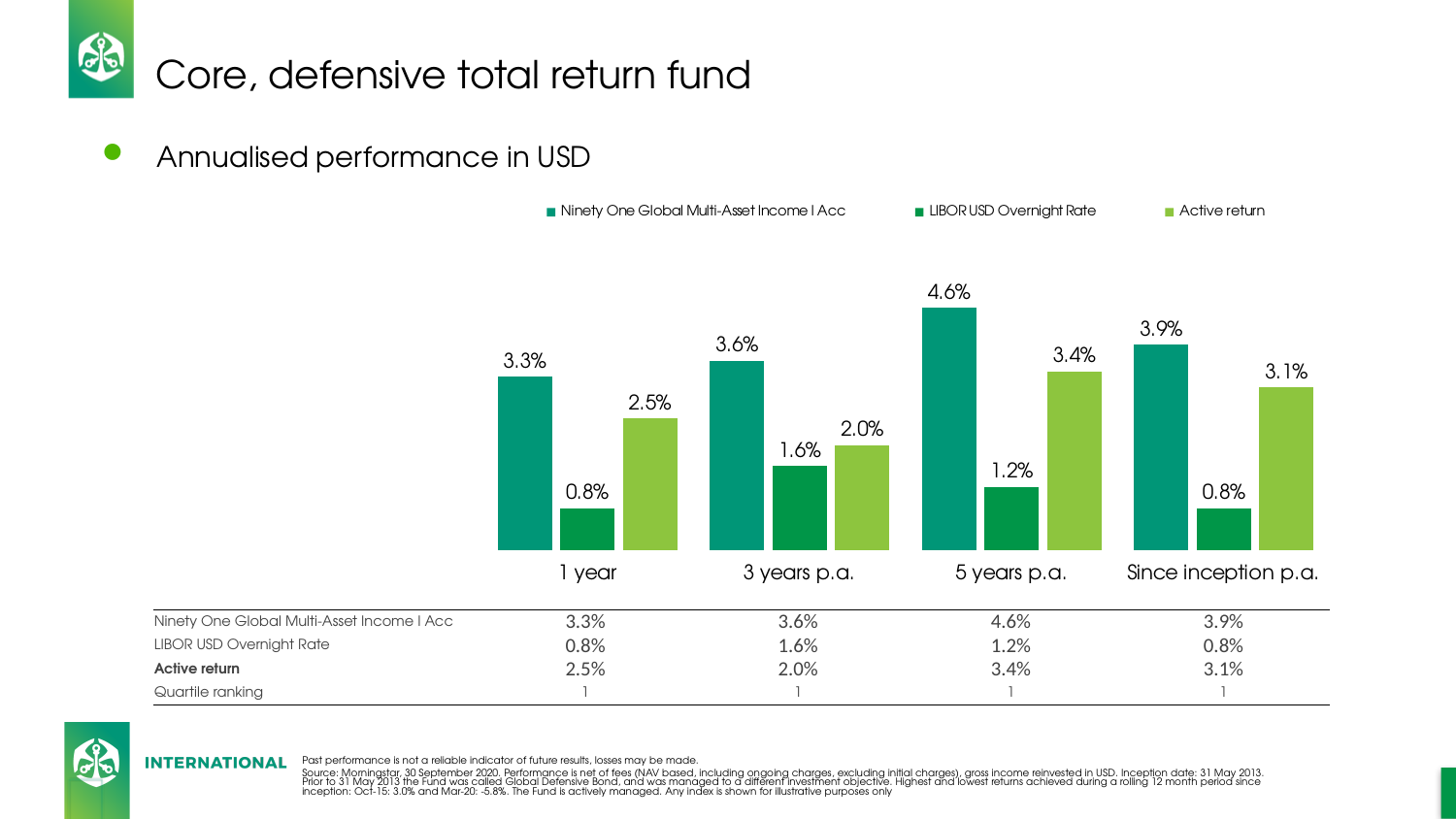

# Core, defensive total return fund
Annualised performance in USD

### Chart

| Category | Ninety One Global Multi-Asset Income I Acc | LIBOR USD Overnight Rate | Active return |
|---|---|---|---|
| 1 year | 3.3 | 0.8 | 2.5 |
| 3 years p.a. | 3.6 | 1.6 | 2.0 |
| 5 years p.a. | 4.6 | 1.2 | 3.3999999999999995 |
| Since inception p.a. | 3.9 | 0.8 | 3.0999999999999996 |
|  |  |  |  |  |
| --- | --- | --- | --- | --- |
| Ninety One Global Multi-Asset Income I Acc | 3.3% | 3.6% | 4.6% | 3.9% |
| LIBOR USD Overnight Rate | 0.8% | 1.6% | 1.2% | 0.8% |
| Active return | 2.5% | 2.0% | 3.4% | 3.1% |
| Quartile ranking | 1 | 1 | 1 | 1 |
Past performance is not a reliable indicator of future results, losses may be made.
Source: Morningstar, 30 September 2020. Performance is net of fees (NAV based, including ongoing charges, excluding initial charges), gross income reinvested in USD. Inception date: 31 May 2013. Prior to 31 May 2013 the Fund was called Global Defensive Bond, and was managed to a different investment objective. Highest and lowest returns achieved during a rolling 12 month period since inception: Oct-15: 3.0% and Mar-20: -5.8%. The Fund is actively managed. Any index is shown for illustrative purposes only